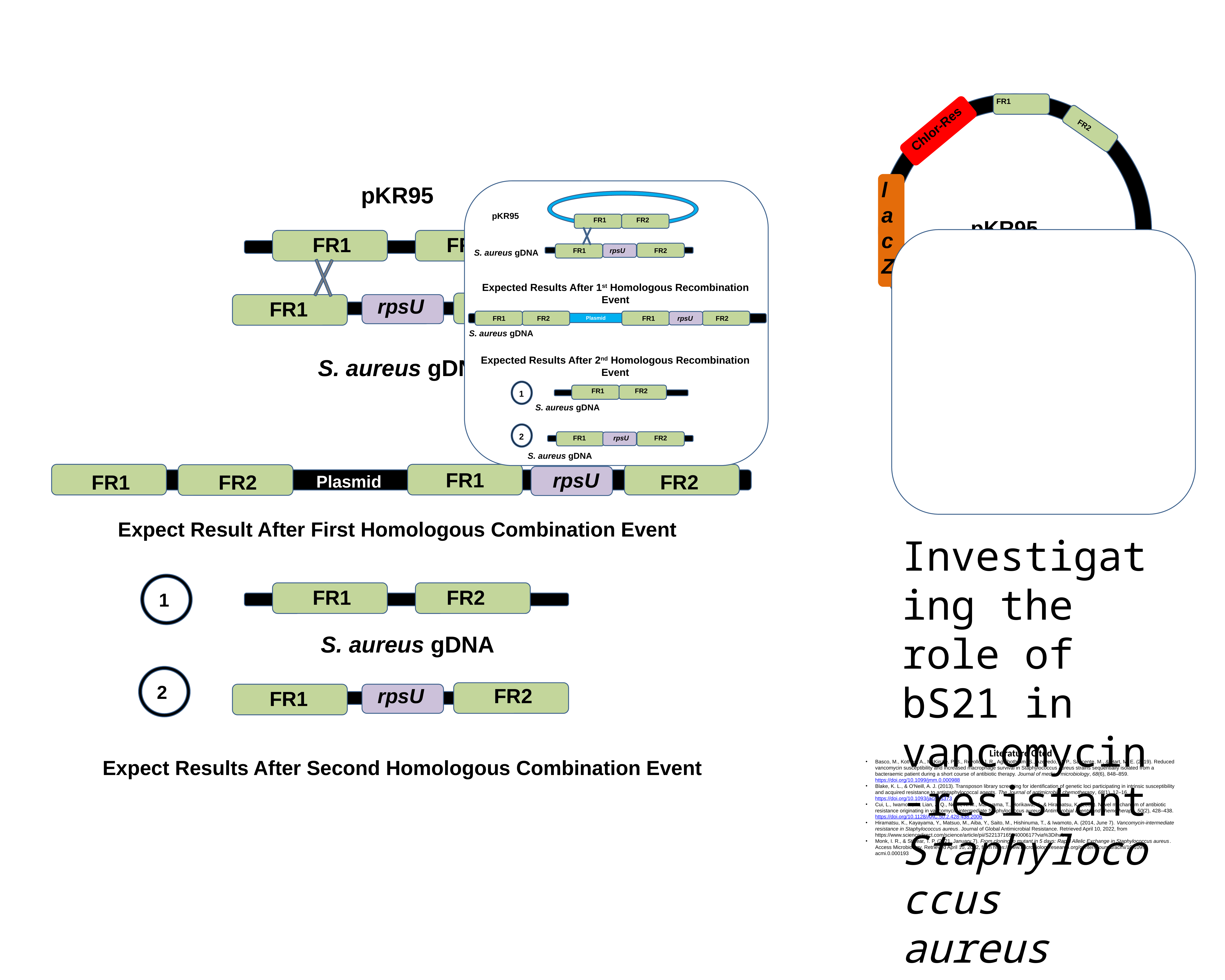

Chlor-Res
lacZ

pKR95

FR1

FR2
pKR95

FR1

FR2

rpsU
FR2

FR1

S. aureus gDNA

FR1
rpsU

FR2
FR2
FR1
Plasmid

Expect Result After First Homologous Combination Event

FR1

FR2

1
S. aureus gDNA

2
rpsU
FR2

FR1

Expect Results After Second Homologous Combination Event

FR1
FR2

pKR95

FR1
rpsU
FR2

S. aureus gDNA
Expected Results After 1st Homologous Recombination Event

FR1
FR2
FR1
rpsU
FR2
Plasmid

S. aureus gDNA
Expected Results After 2nd Homologous Recombination Event

FR1

FR2

1
S. aureus gDNA

2

FR2
FR1
rpsU

S. aureus gDNA

Investigating the role of bS21 in vancomycin-resistant Staphylococcus aureus
Dan Floyd1, Hannah Trautmann, Dr. Kathryn Ramsey1,2
1Cell and Molecular Biology, University of Rhode Island, Kingston, RI 02881
 2Biomedical and Pharmaceutical Sciences, University of Rhode Island, Kingston, RI 02881
Literature Cited
Basco, M., Kothari, A., McKinzie, P. B., Revollo, J. R., Agnihothram, S., Azevedo, M. P., Saccente, M., & Hart, M. E. (2019). Reduced vancomycin susceptibility and increased macrophage survival in Staphylococcus aureus strains sequentially isolated from a bacteraemic patient during a short course of antibiotic therapy. Journal of medical microbiology, 68(6), 848–859. https://doi.org/10.1099/jmm.0.000988
Blake, K. L., & O'Neill, A. J. (2013). Transposon library screening for identification of genetic loci participating in intrinsic susceptibility and acquired resistance to antistaphylococcal agents. The Journal of antimicrobial chemotherapy, 68(1), 12–16. https://doi.org/10.1093/jac/dks373
Cui, L., Iwamoto, A., Lian, J. Q., Neoh, H. M., Maruyama, T., Horikawa, Y., & Hiramatsu, K. (2006). Novel mechanism of antibiotic resistance originating in vancomycin-intermediate Staphylococcus aureus. Antimicrobial agents and chemotherapy, 50(2), 428–438. https://doi.org/10.1128/AAC.50.2.428-438.2006
Hiramatsu, K., Kayayama, Y., Matsuo, M., Aiba, Y., Saito, M., Hishinuma, T., & Iwamoto, A. (2014, June 7). Vancomycin-intermediate resistance in Staphylococcus aureus. Journal of Global Antimicrobial Resistance. Retrieved April 10, 2022, from https://www.sciencedirect.com/science/article/pii/S2213716514000617?via%3Dihub
Monk, I. R., & Stinear, T. P. (2021, January 7). From cloning to mutant in 5 days: Rapid Allelic Exchange in Staphylococcus aureus. Access Microbiology. Retrieved April 10, 2022, from https://www.microbiologyresearch.org/content/journal/acmi/10.1099/acmi.0.000193